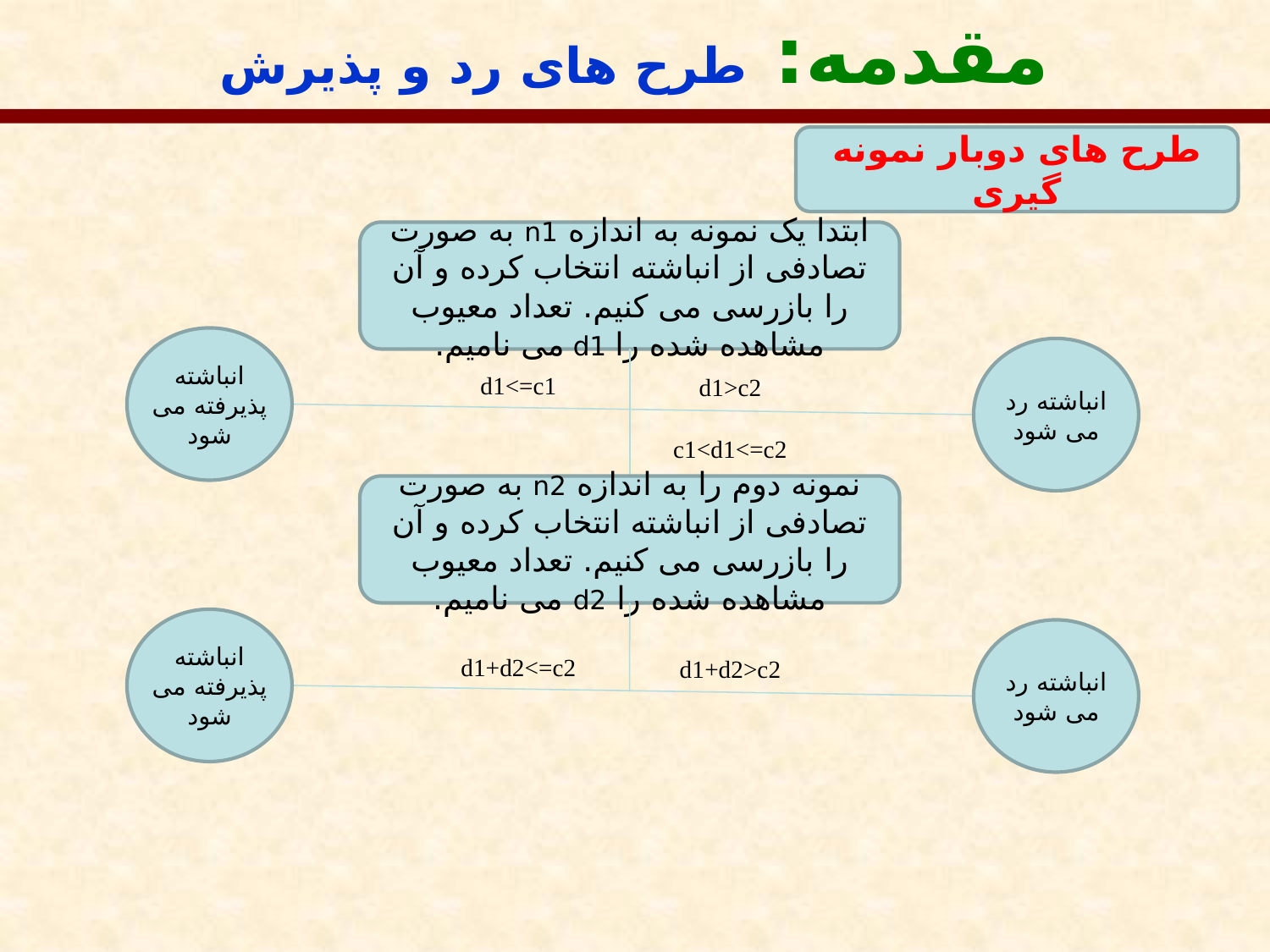

مقدمه: طرح های رد و پذیرش

طرح های دوبار نمونه گیری
ابتدا یک نمونه به اندازه n1 به صورت تصادفی از انباشته انتخاب کرده و آن را بازرسی می کنیم. تعداد معیوب مشاهده شده را d1 می نامیم.
انباشته پذیرفته می شود
انباشته رد می شود
d1<=c1
d1>c2
c1<d1<=c2
نمونه دوم را به اندازه n2 به صورت تصادفی از انباشته انتخاب کرده و آن را بازرسی می کنیم. تعداد معیوب مشاهده شده را d2 می نامیم.
انباشته پذیرفته می شود
انباشته رد می شود
d1+d2<=c2
d1+d2>c2